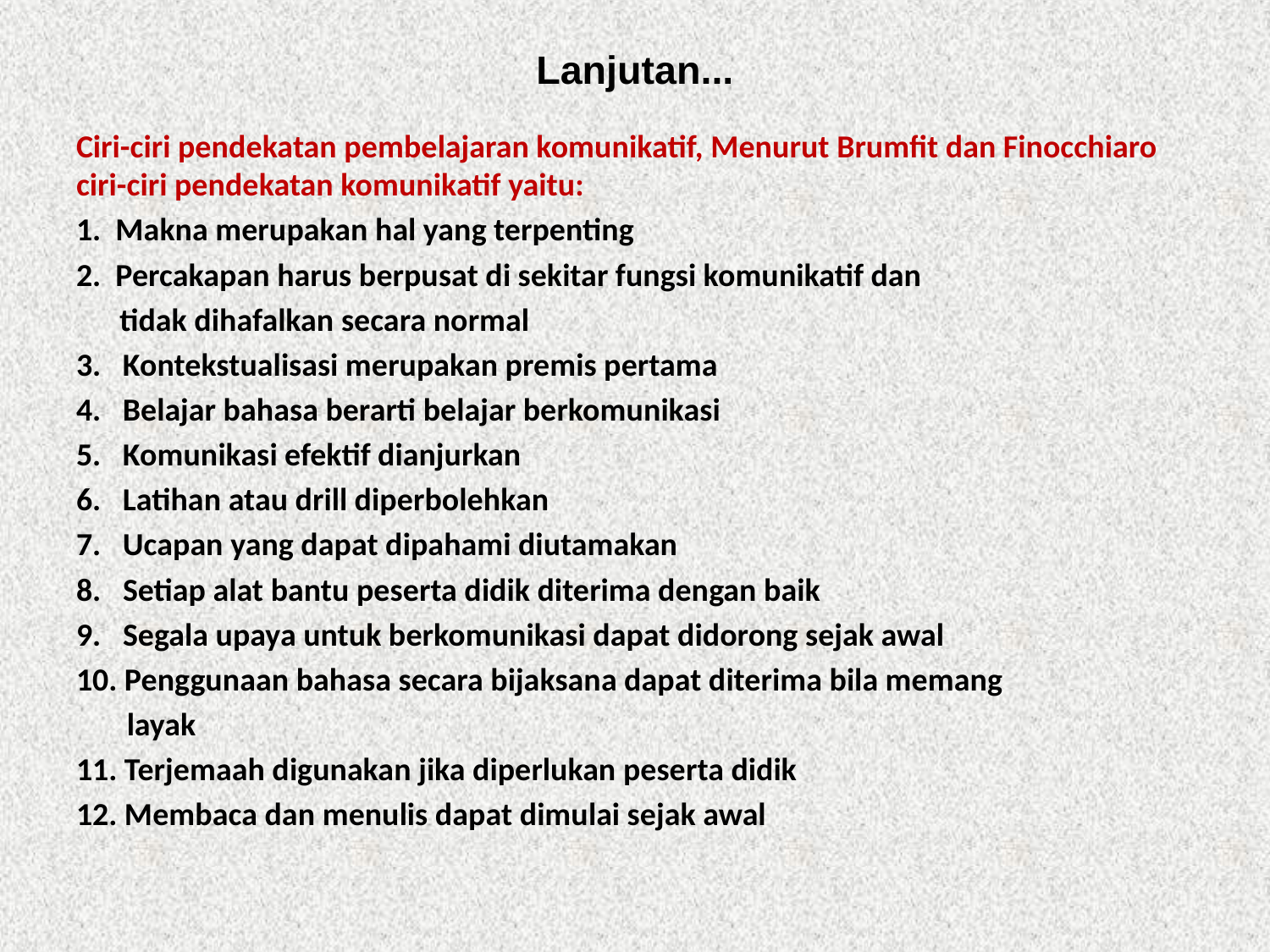

# Lanjutan...
Ciri-ciri pendekatan pembelajaran komunikatif, Menurut Brumfit dan Finocchiaro ciri-ciri pendekatan komunikatif yaitu:
1.  Makna merupakan hal yang terpenting
2.  Percakapan harus berpusat di sekitar fungsi komunikatif dan
	tidak dihafalkan secara normal
3.   Kontekstualisasi merupakan premis pertama
4.   Belajar bahasa berarti belajar berkomunikasi
5.   Komunikasi efektif dianjurkan
6.   Latihan atau drill diperbolehkan
7.   Ucapan yang dapat dipahami diutamakan
8.   Setiap alat bantu peserta didik diterima dengan baik
9.   Segala upaya untuk berkomunikasi dapat didorong sejak awal
10. Penggunaan bahasa secara bijaksana dapat diterima bila memang
	 layak
11. Terjemaah digunakan jika diperlukan peserta didik
12. Membaca dan menulis dapat dimulai sejak awal